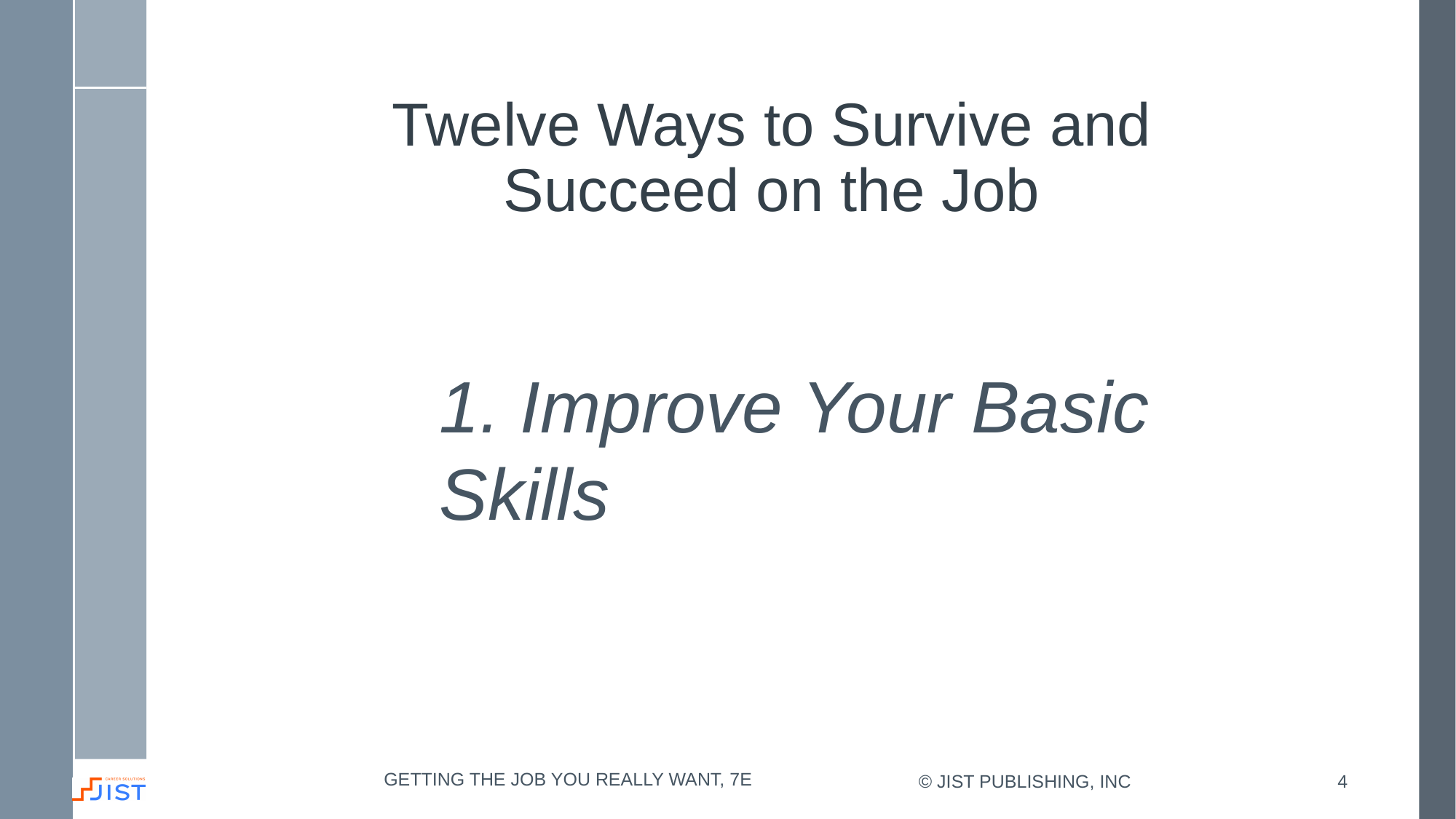

# Twelve Ways to Survive and Succeed on the Job
1. Improve Your Basic Skills
Getting the job you really want, 7e
© JIST Publishing, Inc
4